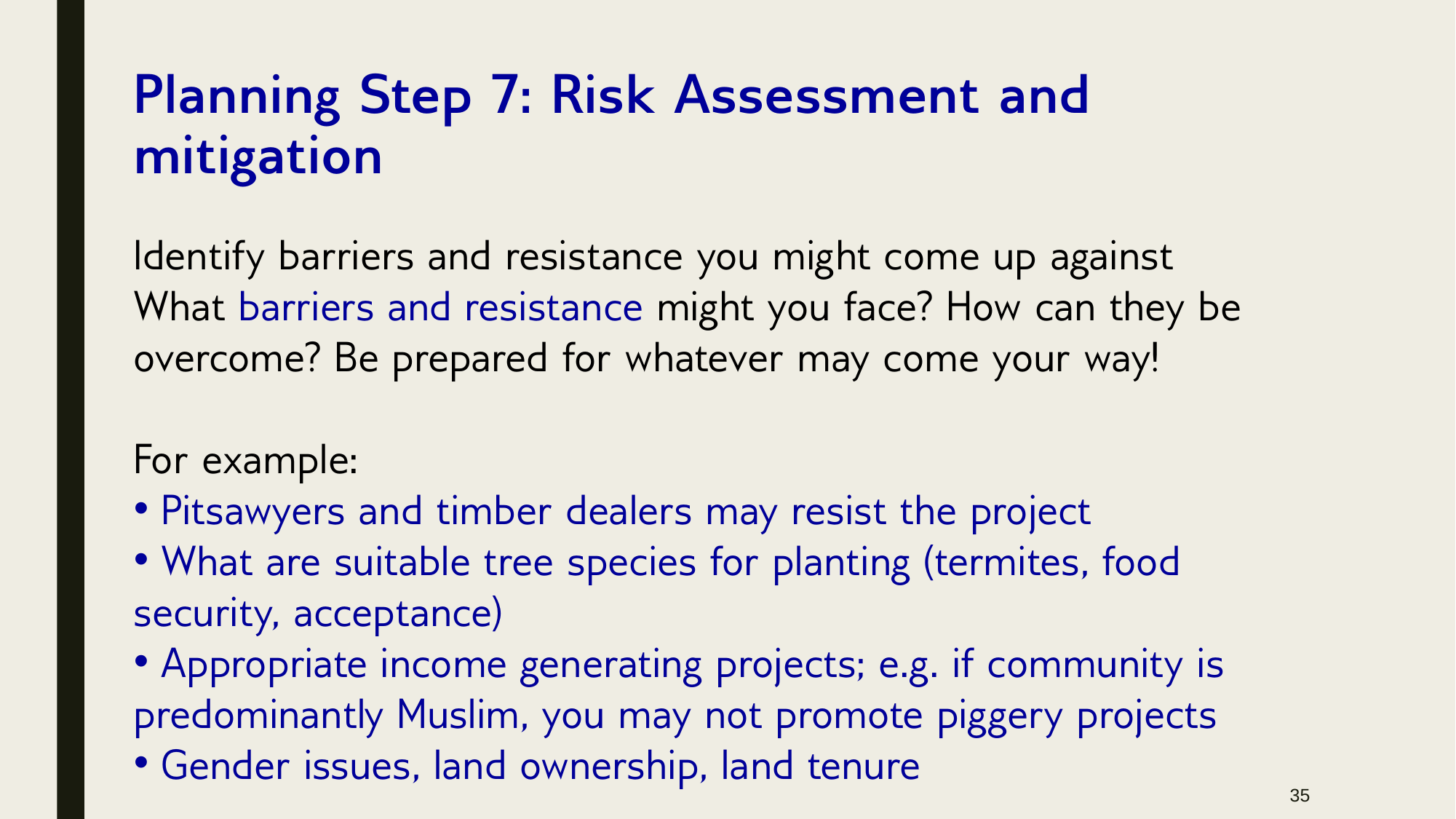

Planning Step 7: Risk Assessment and mitigation

Identify barriers and resistance you might come up against
What barriers and resistance might you face? How can they be overcome? Be prepared for whatever may come your way!

For example:
 Pitsawyers and timber dealers may resist the project
 What are suitable tree species for planting (termites, food security, acceptance)
 Appropriate income generating projects; e.g. if community is predominantly Muslim, you may not promote piggery projects
 Gender issues, land ownership, land tenure
35